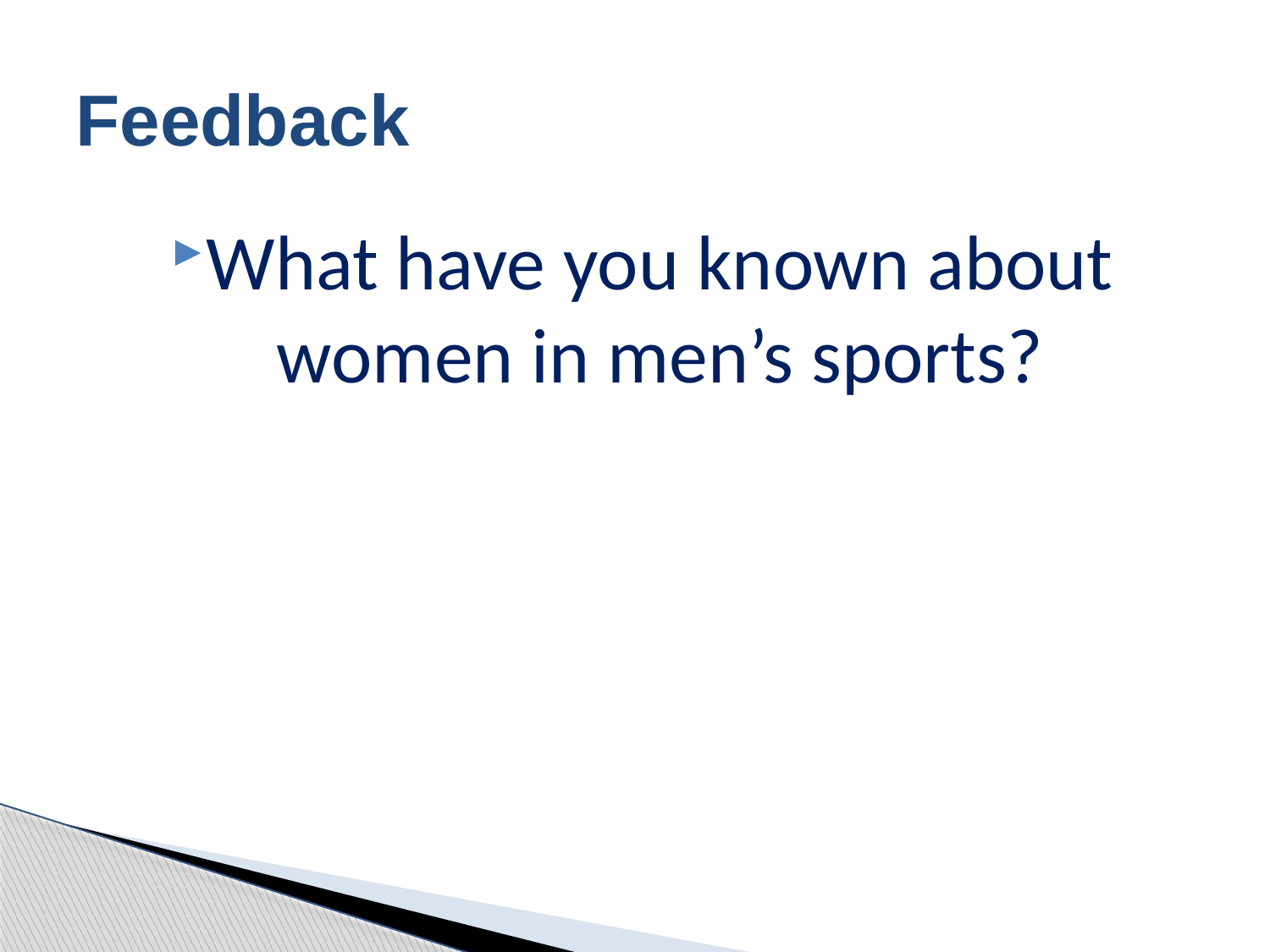

# Feedback
What have you known about women in men’s sports?